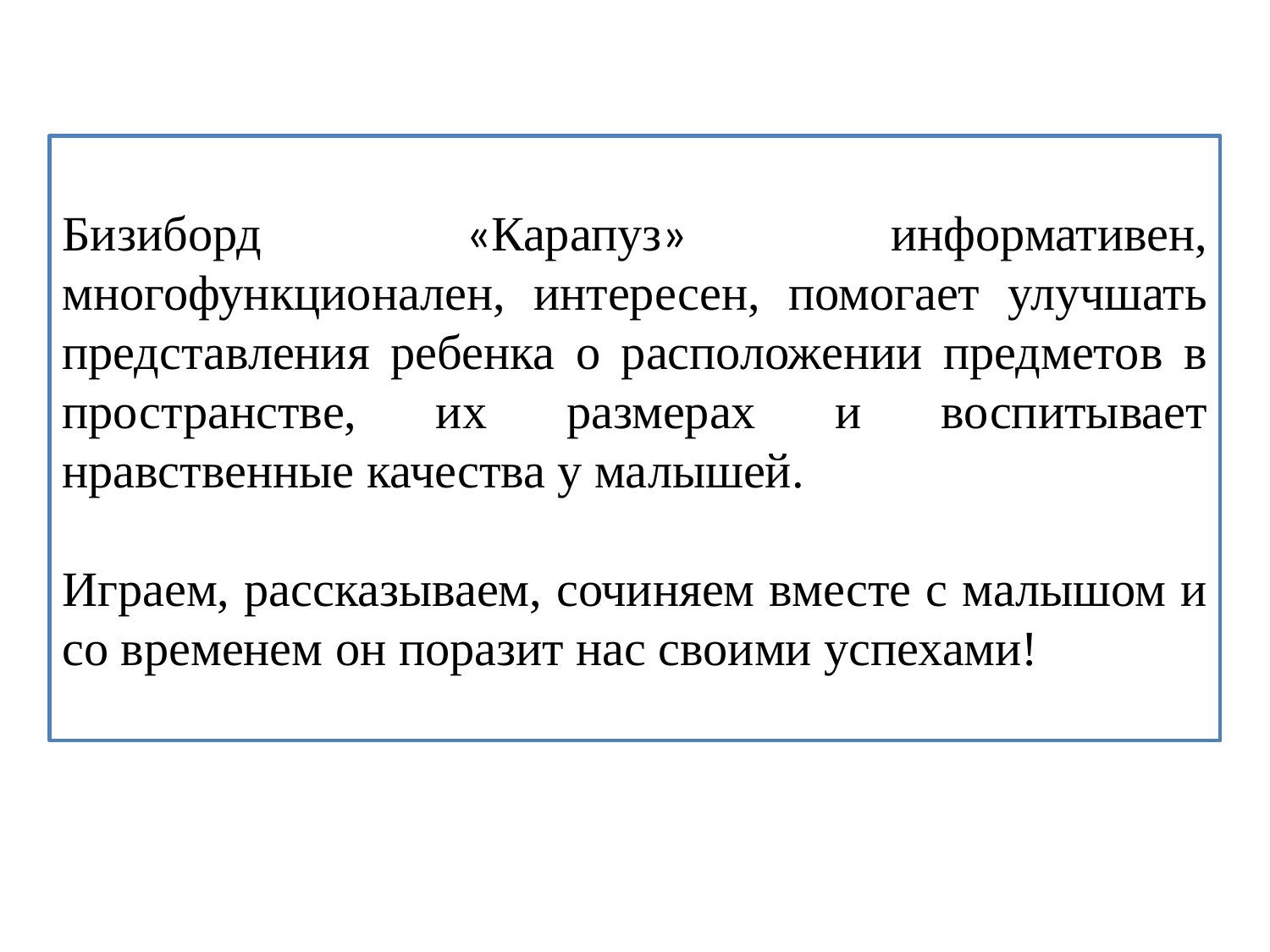

Бизиборд «Карапуз» информативен, многофункционален, интересен, помогает улучшать представления ребенка о расположении предметов в пространстве, их размерах и воспитывает нравственные качества у малышей.

Играем, рассказываем, сочиняем вместе с малышом и со временем он поразит нас своими успехами!